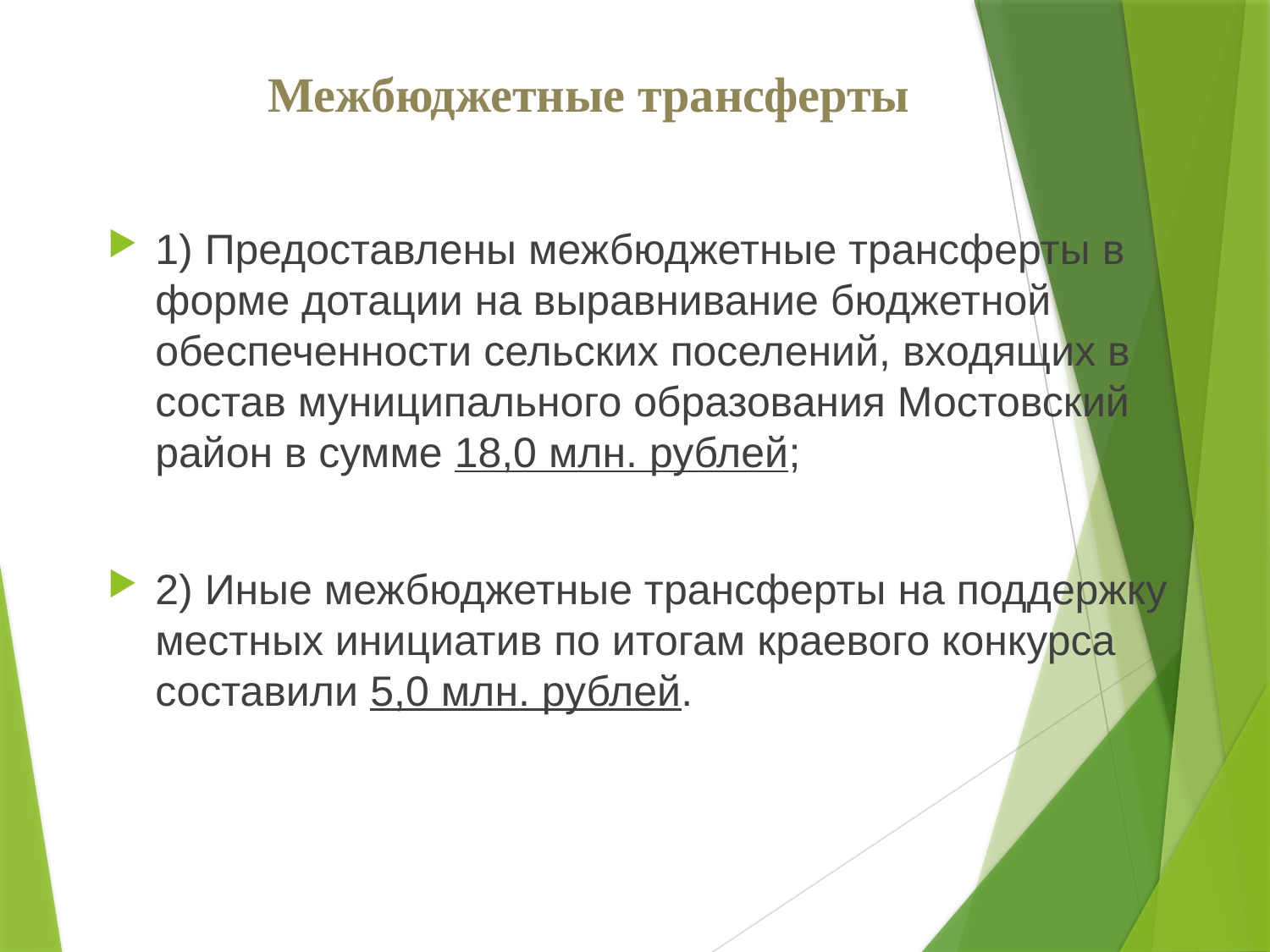

# Межбюджетные трансферты
1) Предоставлены межбюджетные трансферты в форме дотации на выравнивание бюджетной обеспеченности сельских поселений, входящих в состав муниципального образования Мостовский район в сумме 18,0 млн. рублей;

2) Иные межбюджетные трансферты на поддержку местных инициатив по итогам краевого конкурса  составили 5,0 млн. рублей.